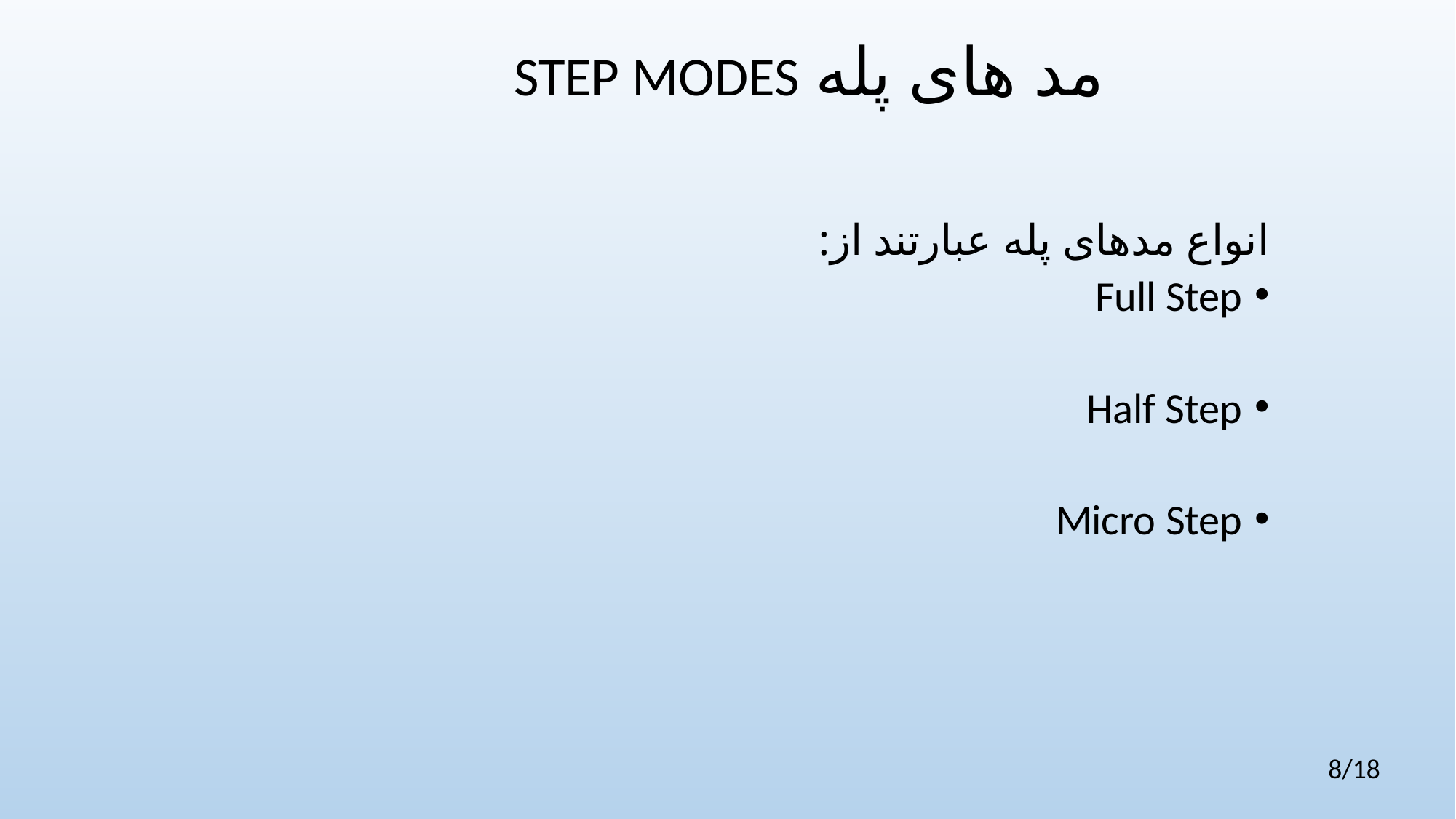

STEP MODES مد های پله
انواع مدهای پله عبارتند از:
Full Step

Half Step

Micro Step
8/18